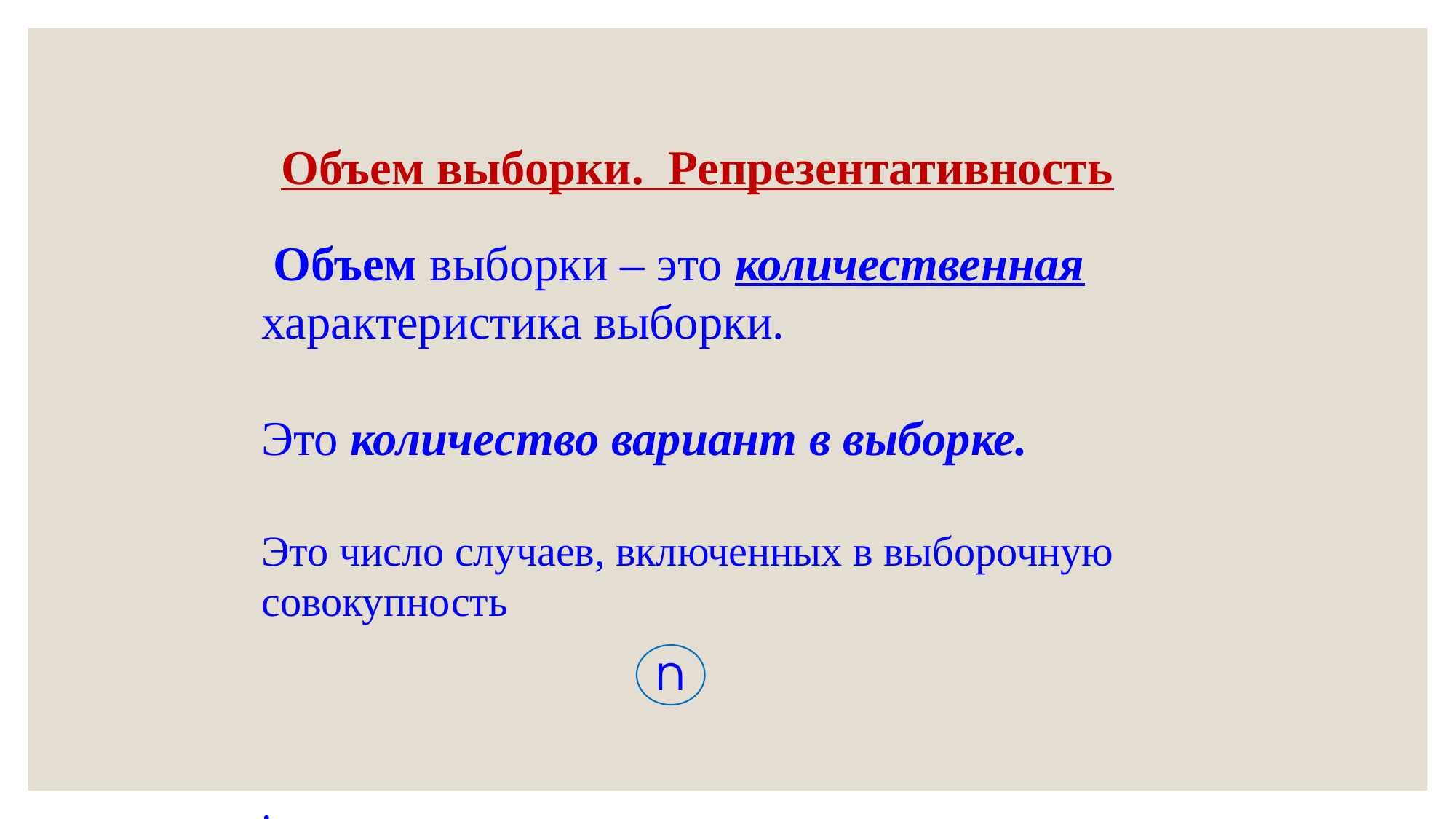

Объем выборки.  Репрезентативность
 Объем выборки – это количественная характеристика выборки.

Это количество вариант в выборке.

Это число случаев, включенных в выборочную совокупность

.
n